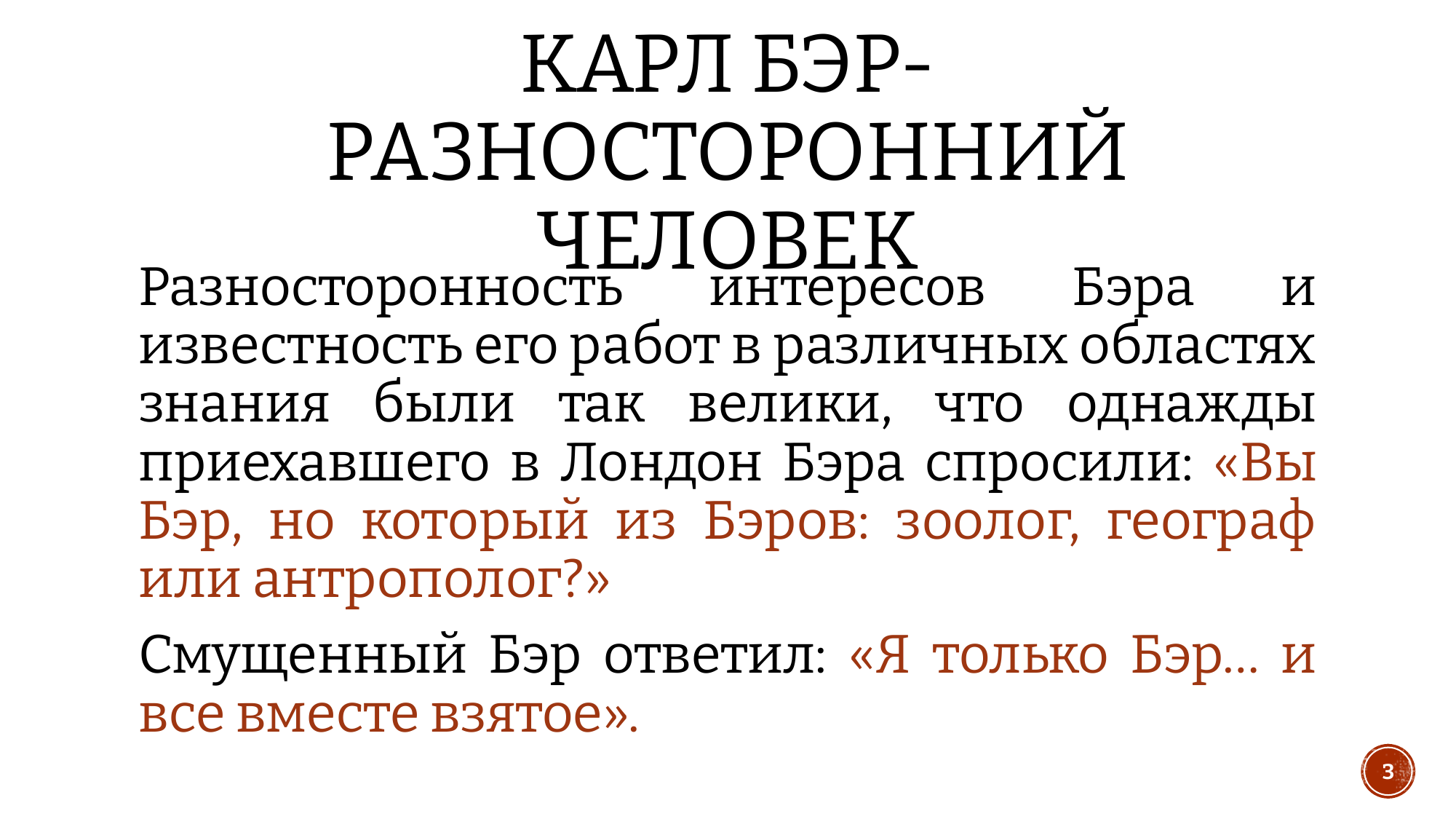

# Карл БЭР- разносторонний человек
Разносторонность интересов Бэра и известность его работ в различных областях знания были так велики, что однажды приехавшего в Лондон Бэра спросили: «Вы Бэр, но который из Бэров: зоолог, географ или антрополог?»
Смущенный Бэр ответил: «Я только Бэр… и все вместе взятое».
3